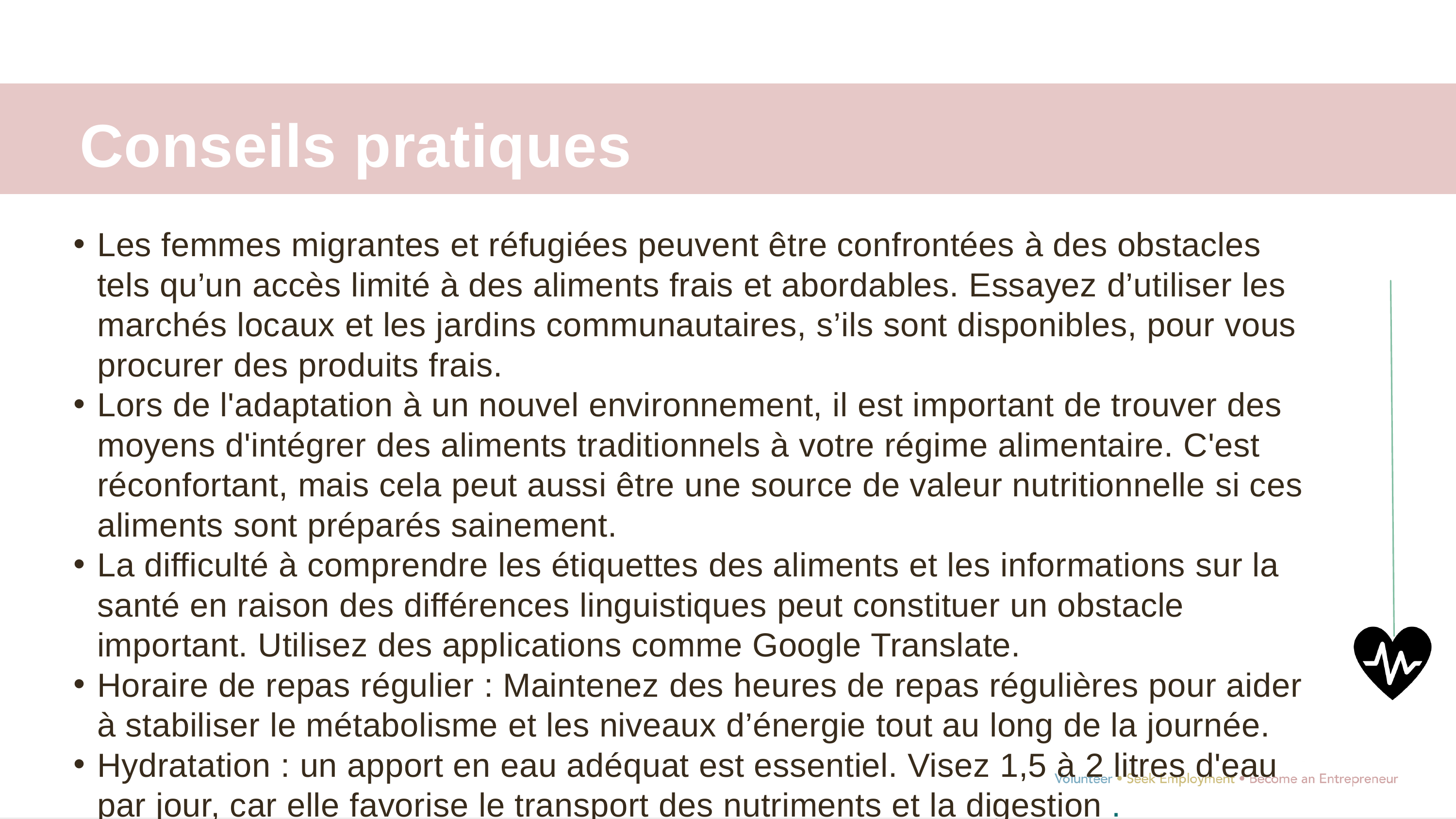

Conseils pratiques

Les femmes migrantes et réfugiées peuvent être confrontées à des obstacles tels qu’un accès limité à des aliments frais et abordables. Essayez d’utiliser les marchés locaux et les jardins communautaires, s’ils sont disponibles, pour vous procurer des produits frais.
Lors de l'adaptation à un nouvel environnement, il est important de trouver des moyens d'intégrer des aliments traditionnels à votre régime alimentaire. C'est réconfortant, mais cela peut aussi être une source de valeur nutritionnelle si ces aliments sont préparés sainement.
La difficulté à comprendre les étiquettes des aliments et les informations sur la santé en raison des différences linguistiques peut constituer un obstacle important. Utilisez des applications comme Google Translate.
Horaire de repas régulier : Maintenez des heures de repas régulières pour aider à stabiliser le métabolisme et les niveaux d’énergie tout au long de la journée.
Hydratation : un apport en eau adéquat est essentiel. Visez 1,5 à 2 litres d'eau par jour, car elle favorise le transport des nutriments et la digestion .